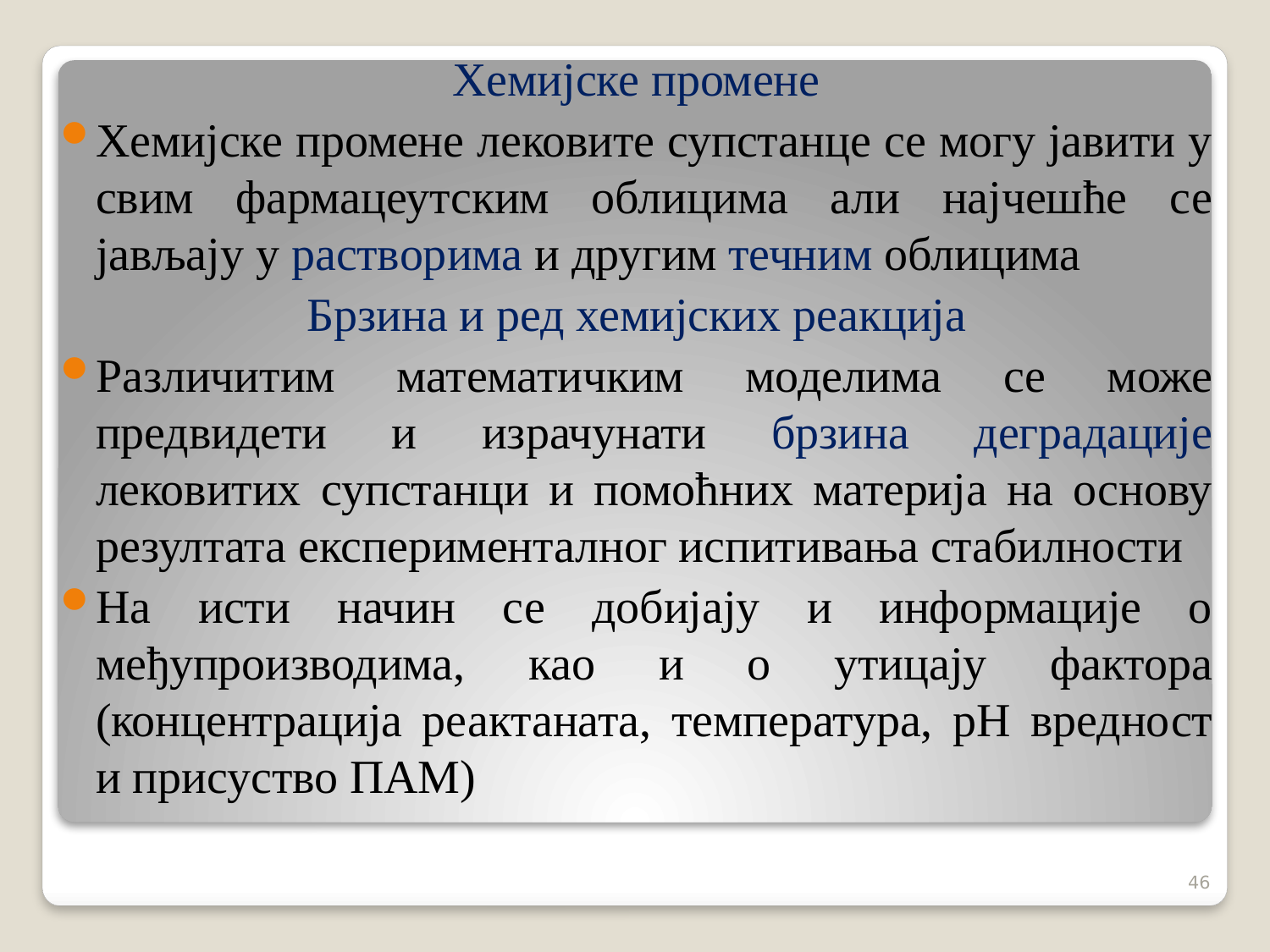

Хемијске промене
Хемијске промене лековите супстанце се могу јавити у свим фармацеутским облицима али најчешће се јављају у растворима и другим течним облицима
Брзина и ред хемијских реакција
Различитим математичким моделима се може предвидети и израчунати брзина деградације лековитих супстанци и помоћних материја на основу резултата експерименталног испитивања стабилности
На исти начин се добијају и информације о међупроизводима, као и о утицају фактора (концентрација реактаната, температура, pH вредност и присуство ПАМ)

46